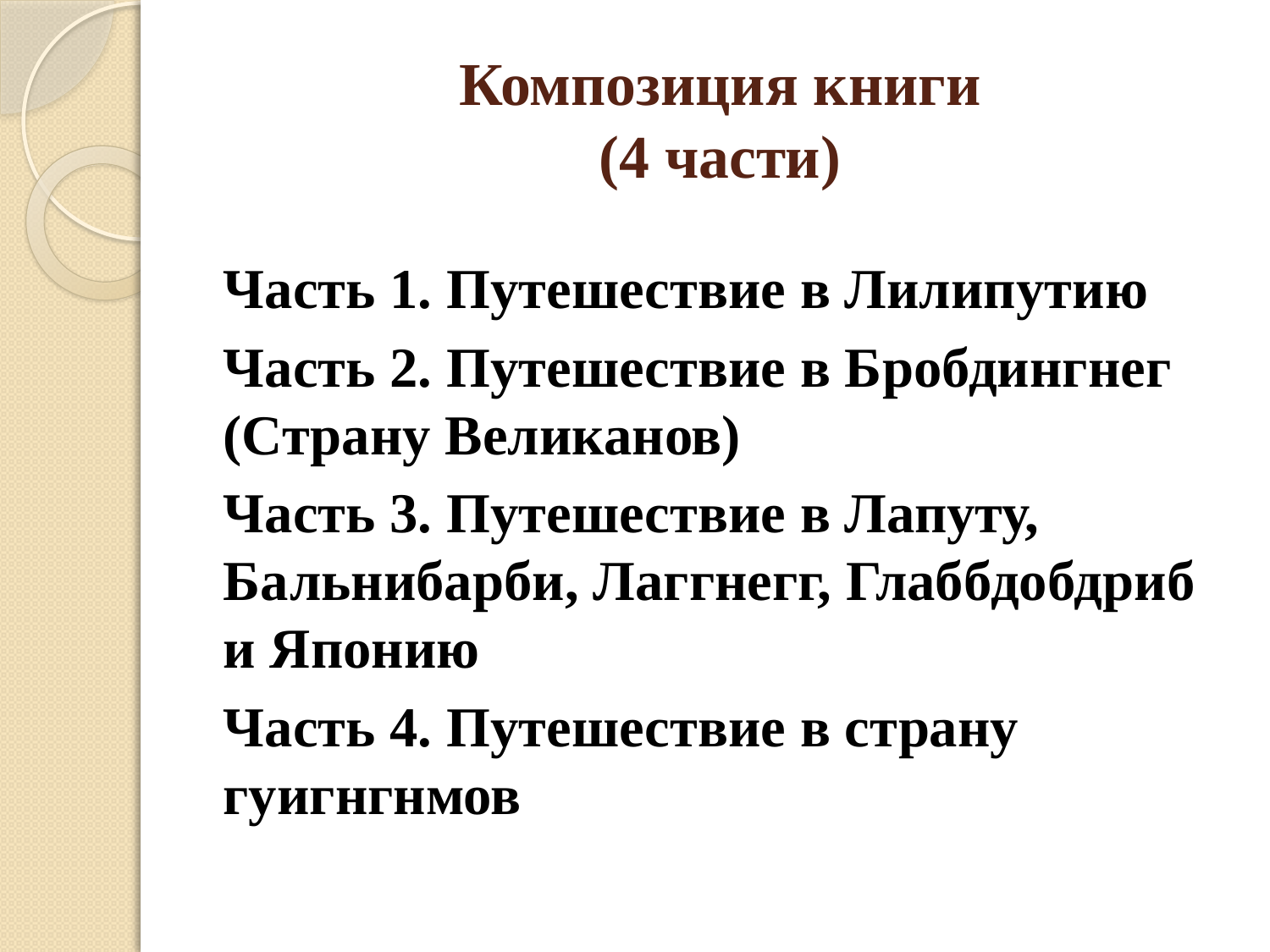

# Композиция книги (4 части)
Часть 1. Путешествие в Лилипутию
Часть 2. Путешествие в Бробдингнег (Страну Великанов)
Часть 3. Путешествие в Лапуту, Бальнибарби, Лаггнегг, Глаббдобдриб и Японию
Часть 4. Путешествие в страну гуигнгнмов